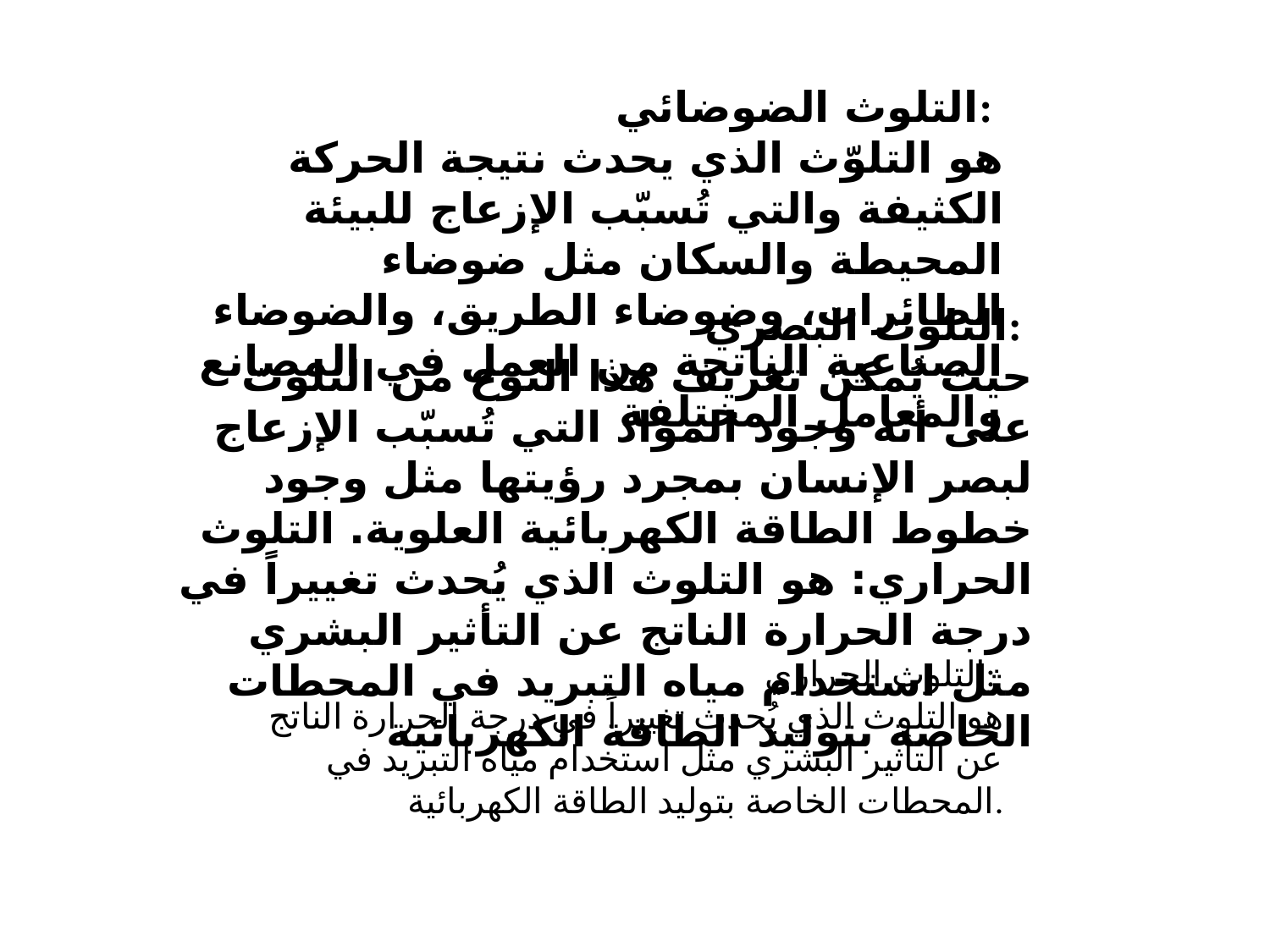

التلوث الضوضائي:
هو التلوّث الذي يحدث نتيجة الحركة الكثيفة والتي تُسبّب الإزعاج للبيئة المحيطة والسكان مثل ضوضاء الطائرات، وضوضاء الطريق، والضوضاء الصناعية الناتجة من العمل في المصانع والمعامل المختلفة
 التلوث البصري:
حيث يُمكن تعريف هذا النوع من التلوث على أنه وجود المواد التي تُسبّب الإزعاج لبصر الإنسان بمجرد رؤيتها مثل وجود خطوط الطاقة الكهربائية العلوية. التلوث الحراري: هو التلوث الذي يُحدث تغييراً في درجة الحرارة الناتج عن التأثير البشري مثل استخدام مياه التبريد في المحطات الخاصة بتوليد الطاقة الكهربائية

التلوث الحراري:
هو التلوث الذي يُحدث تغييراً في درجة الحرارة الناتج عن التأثير البشري مثل استخدام مياه التبريد في المحطات الخاصة بتوليد الطاقة الكهربائية.